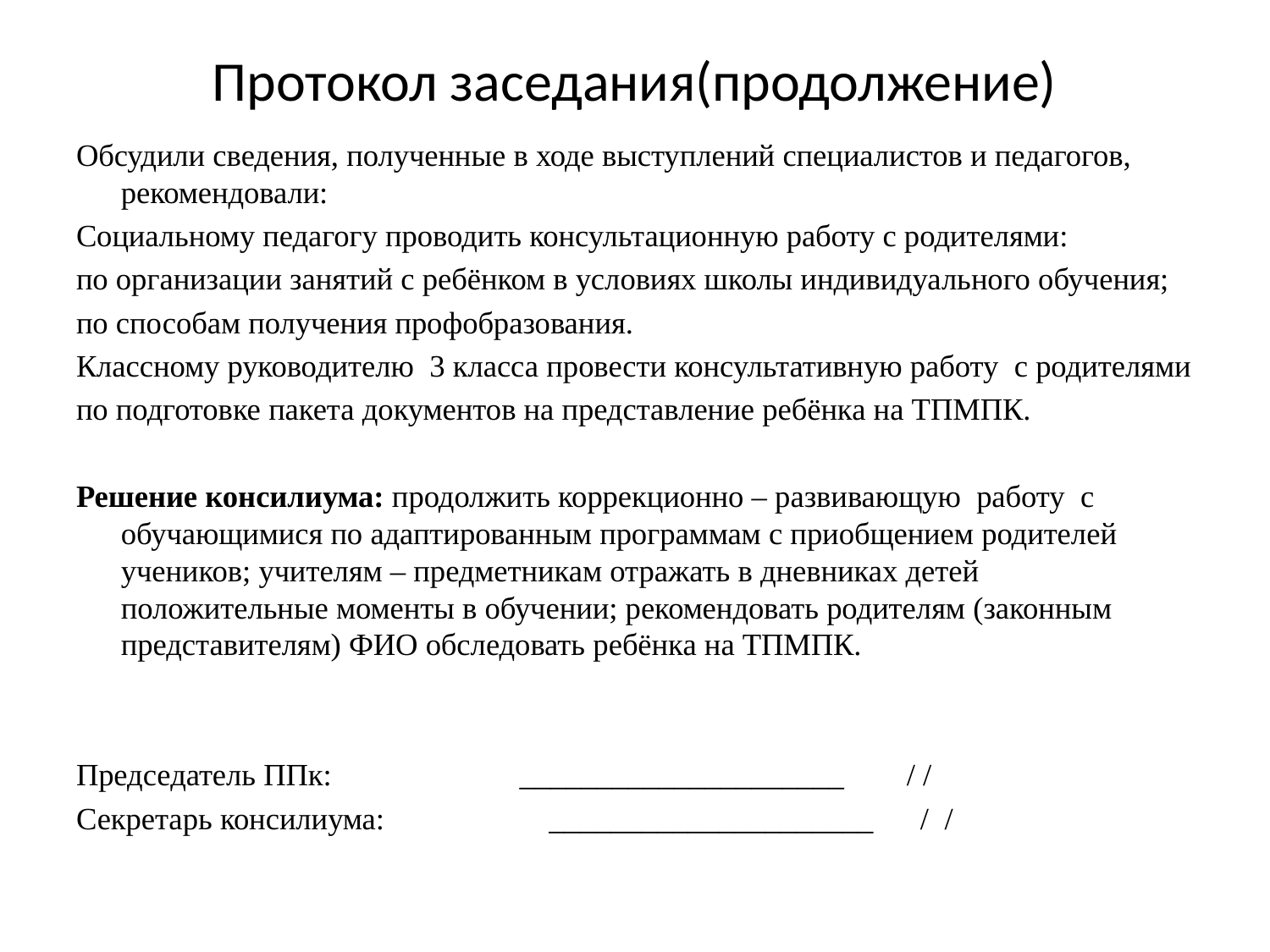

# Протокол заседания(продолжение)
Обсудили сведения, полученные в ходе выступлений специалистов и педагогов, рекомендовали:
Социальному педагогу проводить консультационную работу с родителями:
по организации занятий с ребёнком в условиях школы индивидуального обучения;
по способам получения профобразования.
Классному руководителю  3 класса провести консультативную работу  с родителями
по подготовке пакета документов на представление ребёнка на ТПМПК.

Решение консилиума: продолжить коррекционно – развивающую  работу  с обучающимися по адаптированным программам с приобщением родителей учеников; учителям – предметникам отражать в дневниках детей положительные моменты в обучении; рекомендовать родителям (законным представителям) ФИО обследовать ребёнка на ТПМПК.

Председатель ППк:                        _____________________        / /
Секретарь консилиума:                     _____________________      /  /